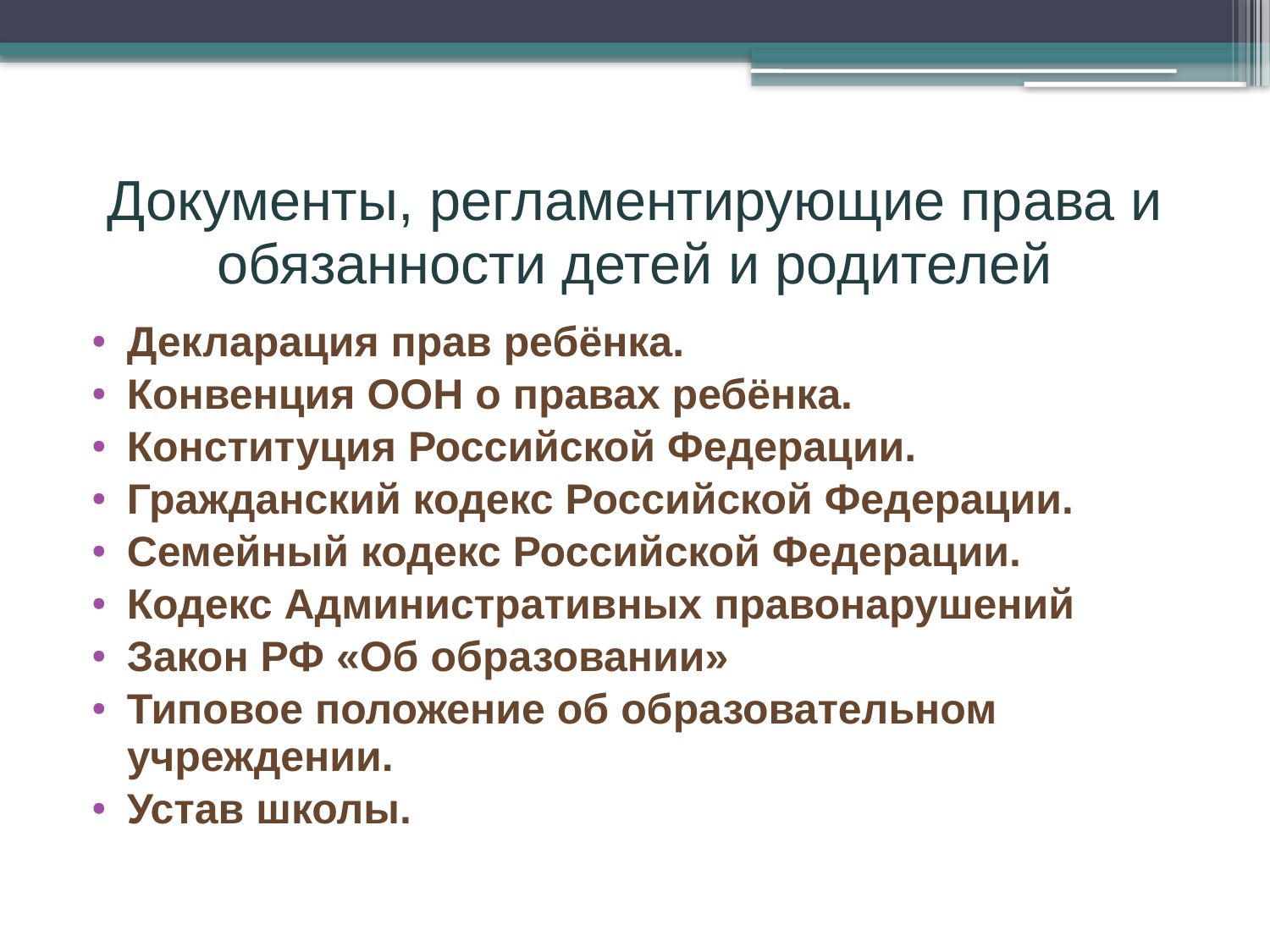

# Документы, регламентирующие права и обязанности детей и родителей
Декларация прав ребёнка.
Конвенция ООН о правах ребёнка.
Конституция Российской Федерации.
Гражданский кодекс Российской Федерации.
Семейный кодекс Российской Федерации.
Кодекс Административных правонарушений
Закон РФ «Об образовании»
Типовое положение об образовательном учреждении.
Устав школы.